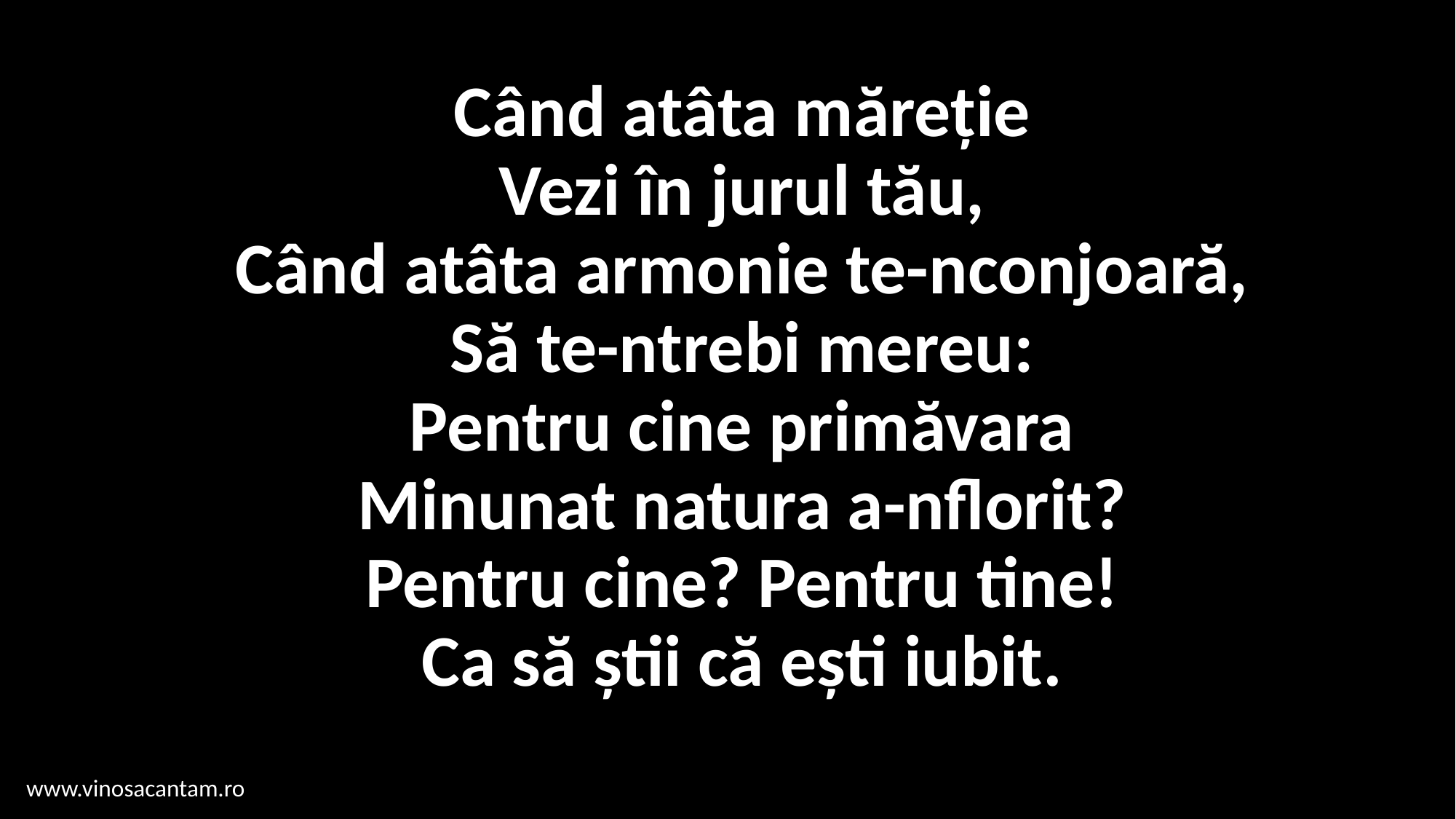

# Când atâta măreție Vezi în jurul tău, Când atâta armonie te-nconjoară, Să te-ntrebi mereu: Pentru cine primăvara Minunat natura a-nflorit? Pentru cine? Pentru tine! Ca să știi că ești iubit.
www.vinosacantam.ro